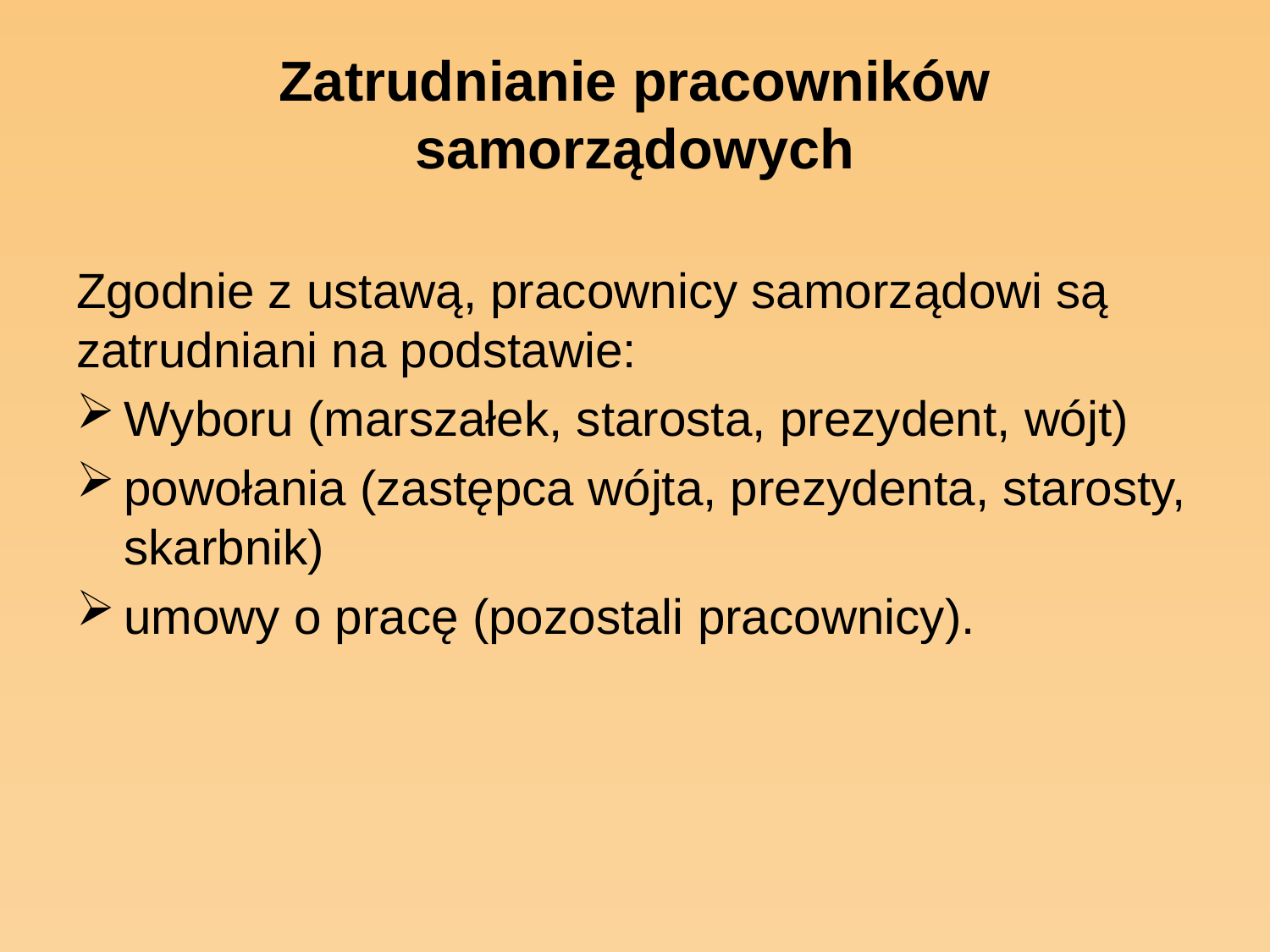

# Zatrudnianie pracowników samorządowych

Zgodnie z ustawą, pracownicy samorządowi są zatrudniani na podstawie:
Wyboru (marszałek, starosta, prezydent, wójt)
powołania (zastępca wójta, prezydenta, starosty, skarbnik)
umowy o pracę (pozostali pracownicy).